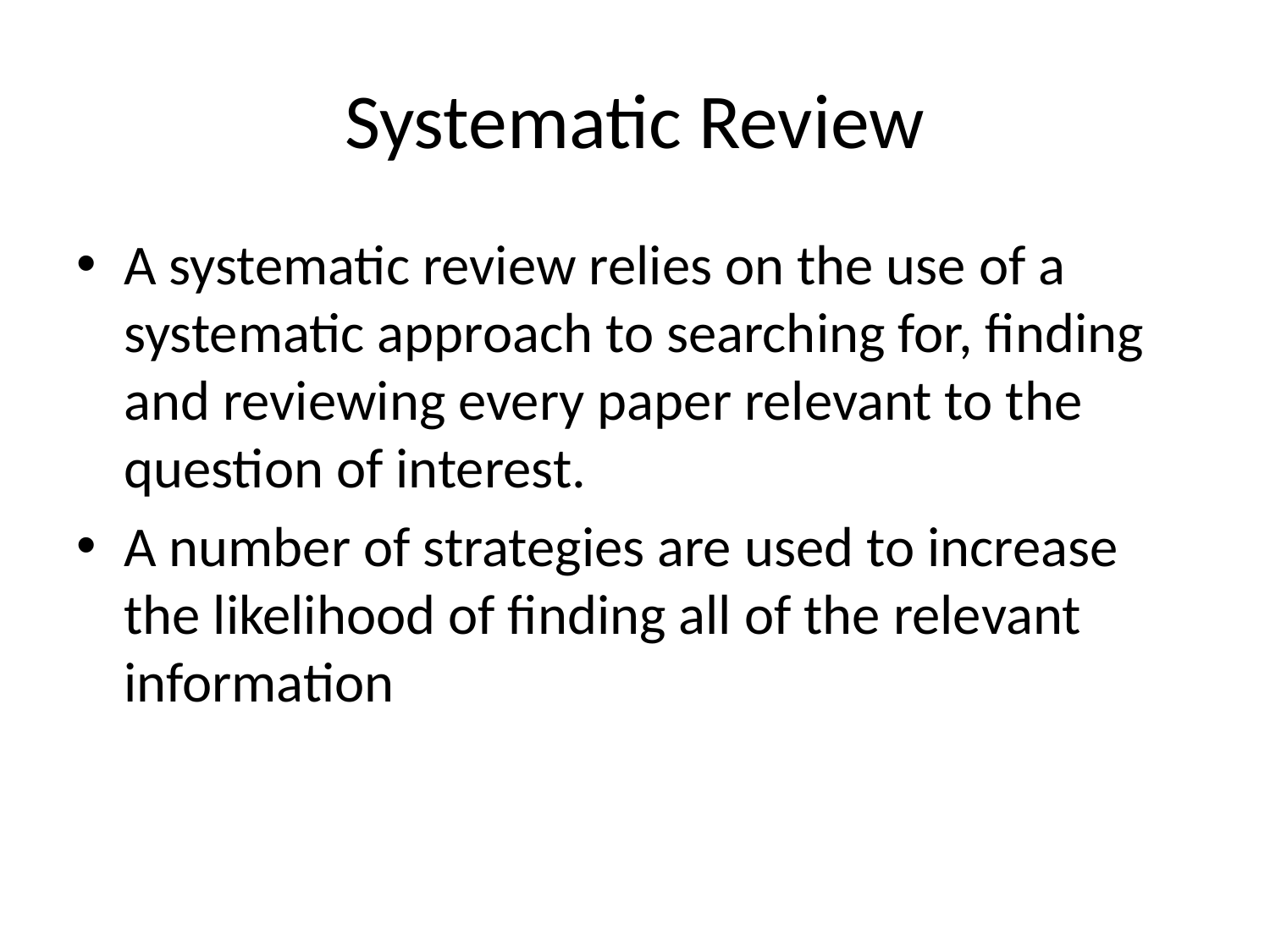

# Systematic Review
A systematic review relies on the use of a systematic approach to searching for, finding and reviewing every paper relevant to the question of interest.
A number of strategies are used to increase the likelihood of finding all of the relevant information